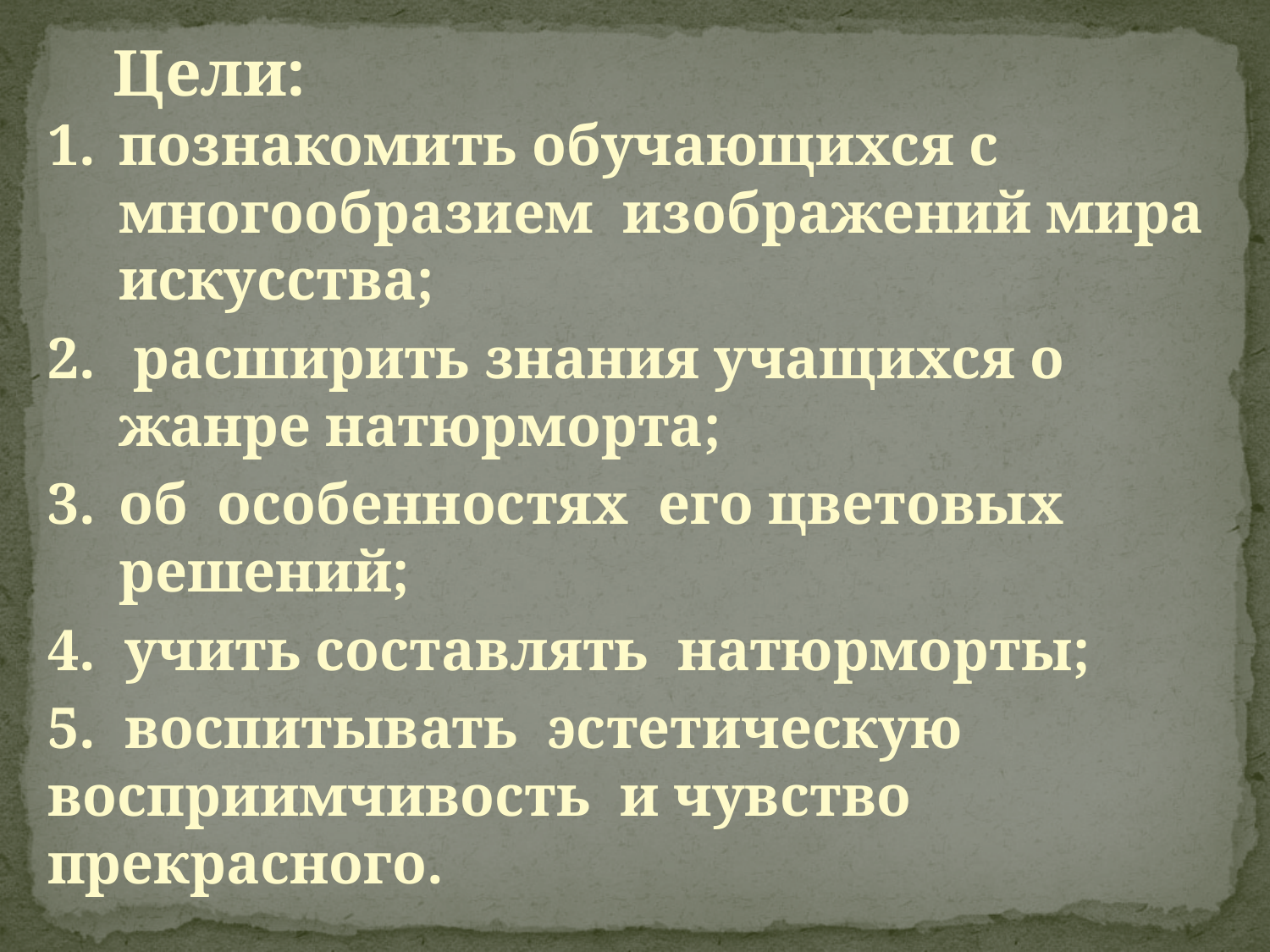

Цели:
познакомить обучающихся с многообразием  изображений мира искусства;
 расширить знания учащихся о жанре натюрморта;
об  особенностях  его цветовых решений;
4.  учить составлять  натюрморты;
5.  воспитывать  эстетическую   восприимчивость  и чувство прекрасного.